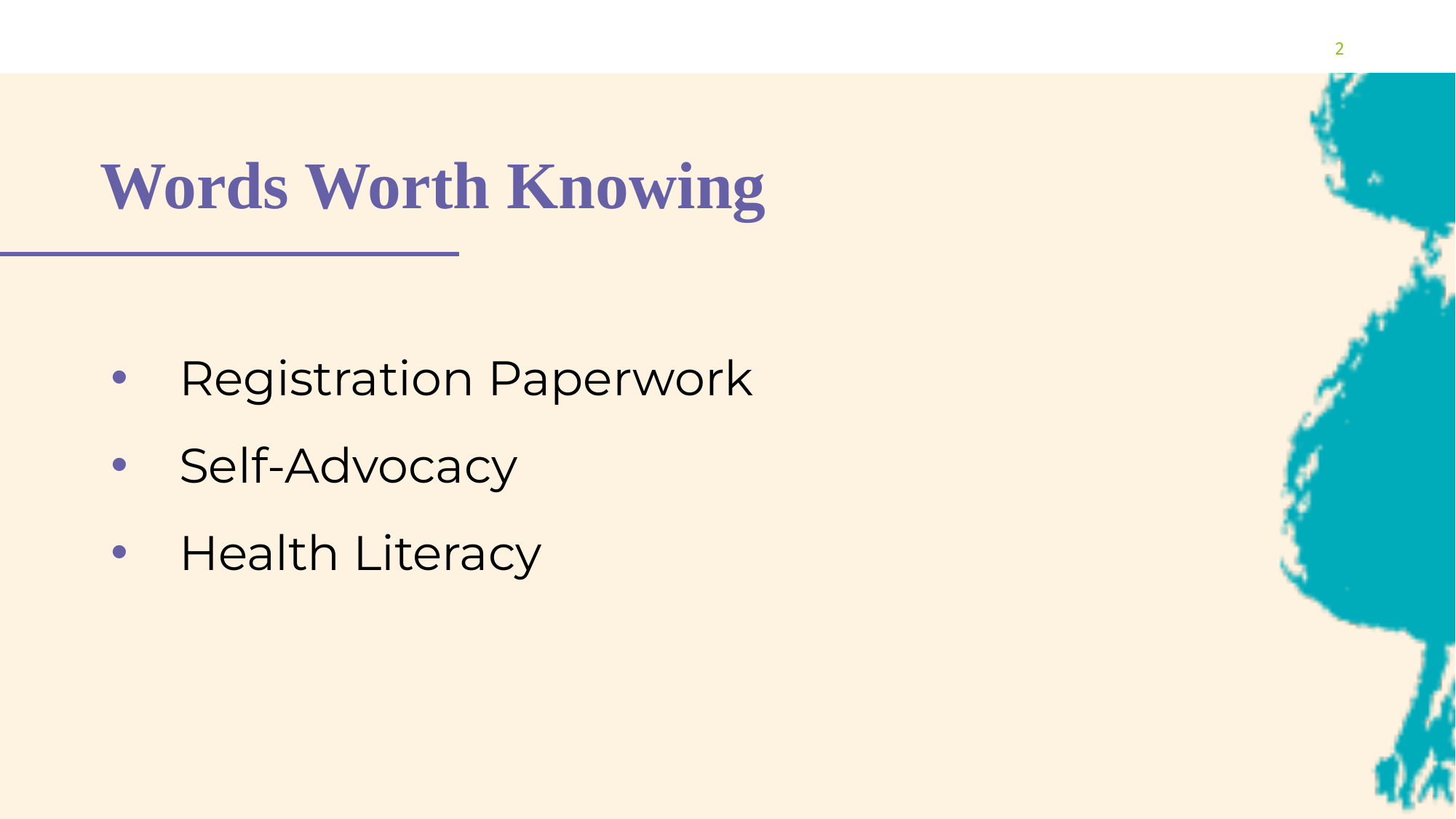

2
# Words Worth Knowing
Registration Paperwork
Self-Advocacy
Health Literacy